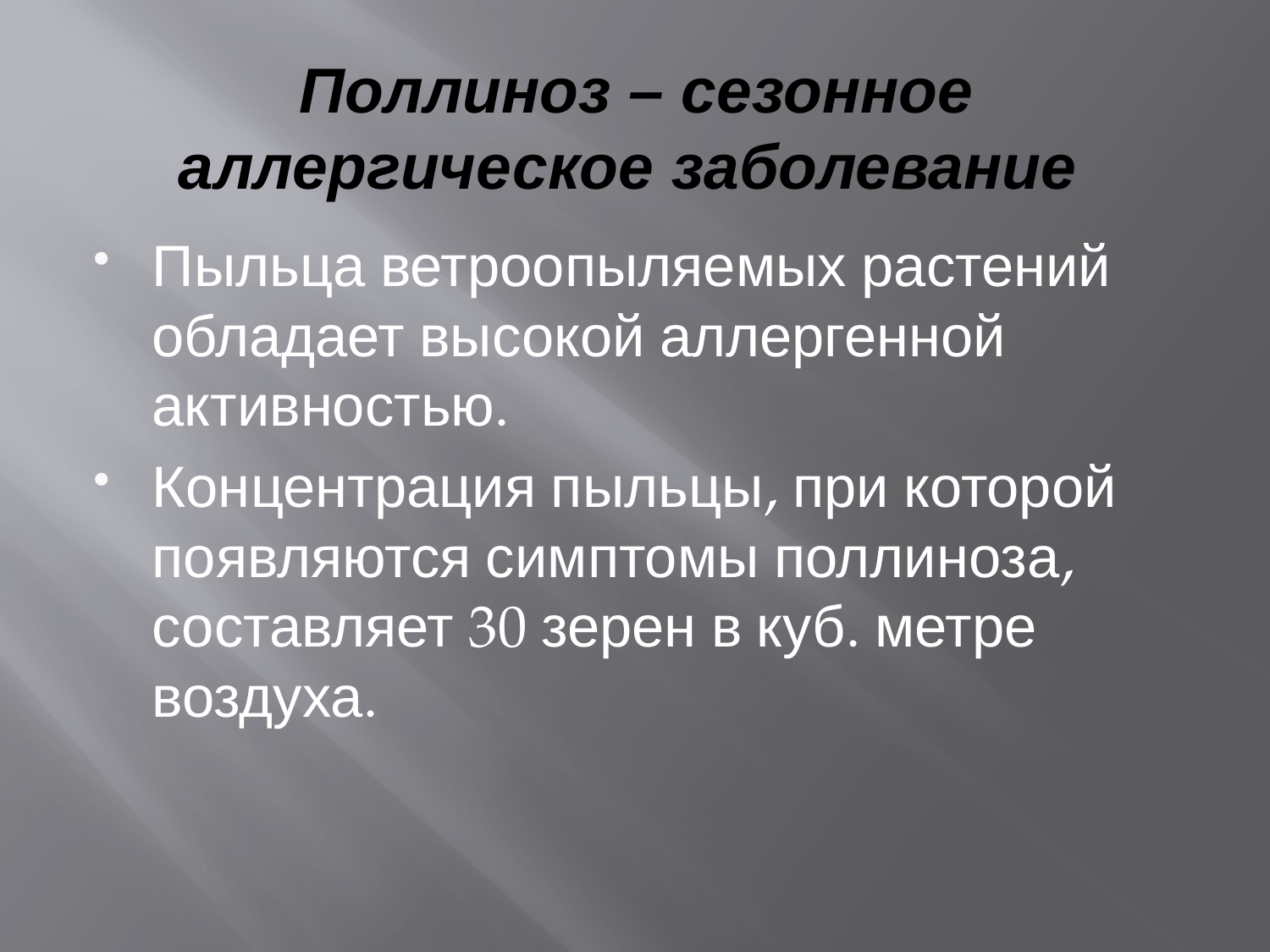

# Поллиноз – сезонное аллергическое заболевание
Пыльца ветроопыляемых растений обладает высокой аллергенной активностью.
Концентрация пыльцы, при которой появляются симптомы поллиноза, составляет 30 зерен в куб. метре воздуха.